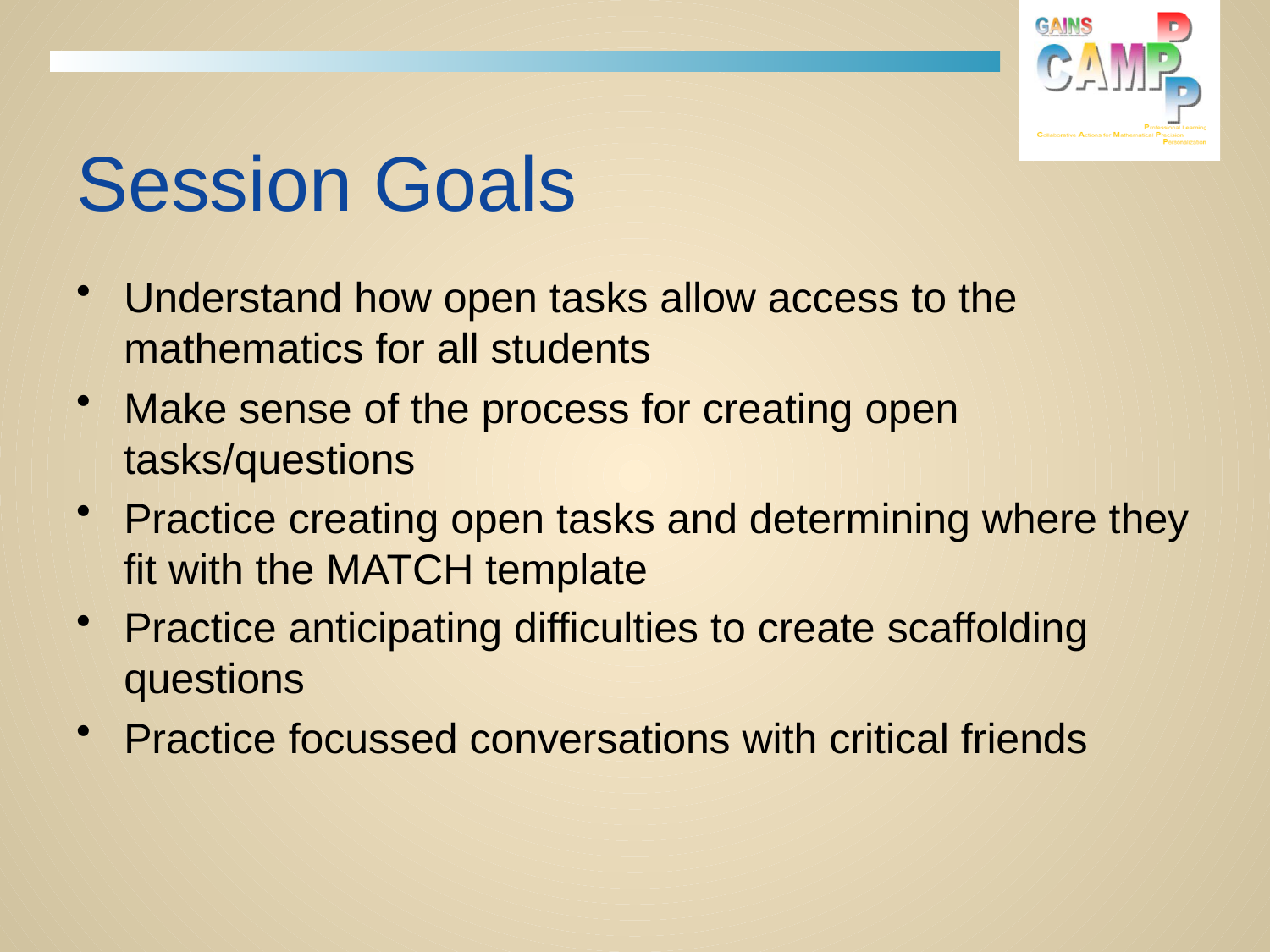

# Session Goals
Understand how open tasks allow access to the mathematics for all students
Make sense of the process for creating open tasks/questions
Practice creating open tasks and determining where they fit with the MATCH template
Practice anticipating difficulties to create scaffolding questions
Practice focussed conversations with critical friends